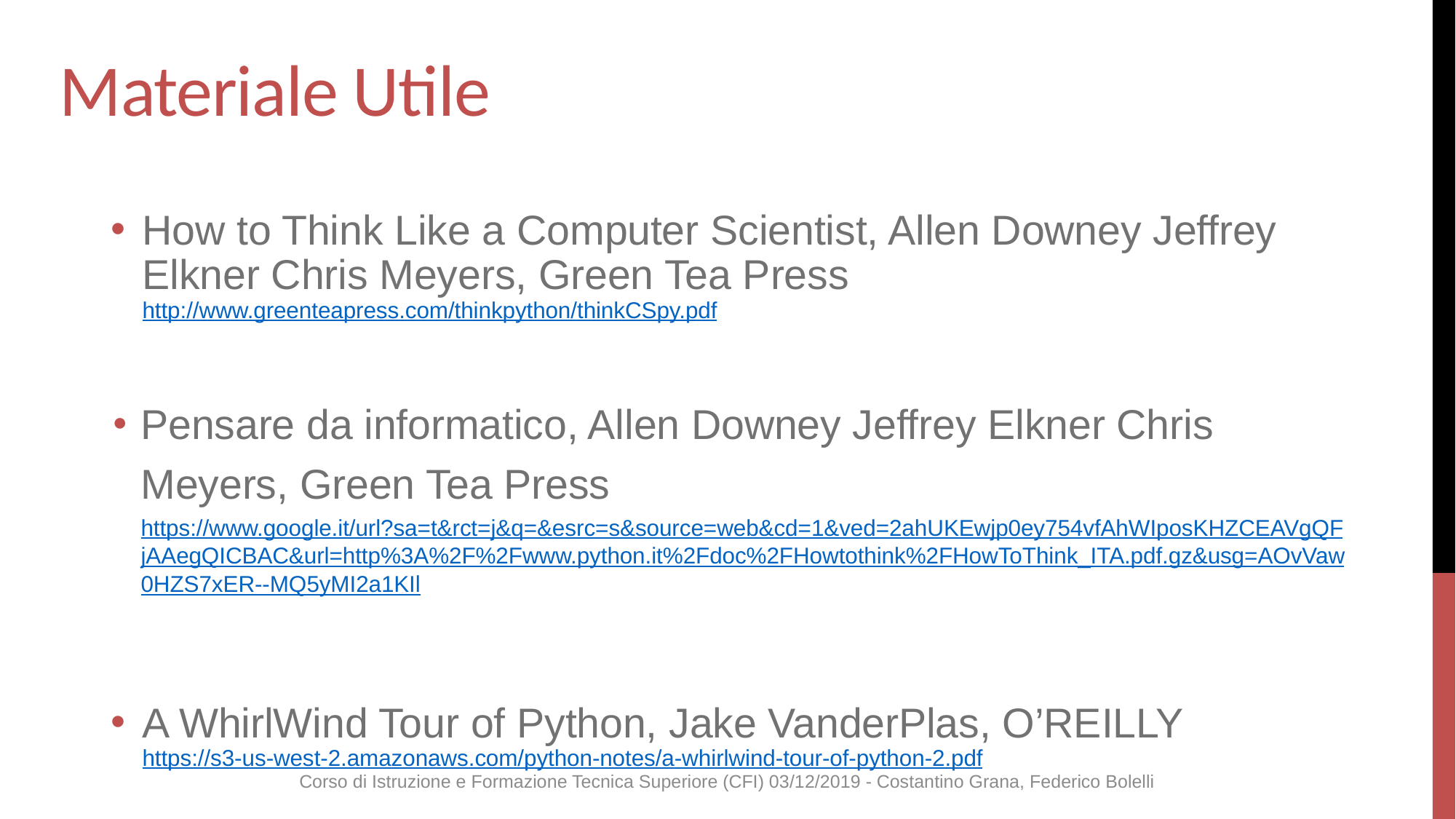

# Materiale Utile
How to Think Like a Computer Scientist, Allen Downey Jeffrey Elkner Chris Meyers, Green Tea Press
http://www.greenteapress.com/thinkpython/thinkCSpy.pdf

Pensare da informatico, Allen Downey Jeffrey Elkner Chris Meyers, Green Tea Press
https://www.google.it/url?sa=t&rct=j&q=&esrc=s&source=web&cd=1&ved=2ahUKEwjp0ey754vfAhWIposKHZCEAVgQFjAAegQICBAC&url=http%3A%2F%2Fwww.python.it%2Fdoc%2FHowtothink%2FHowToThink_ITA.pdf.gz&usg=AOvVaw0HZS7xER--MQ5yMI2a1KIl

A WhirlWind Tour of Python, Jake VanderPlas, O’REILLY
https://s3-us-west-2.amazonaws.com/python-notes/a-whirlwind-tour-of-python-2.pdf

Corso di Istruzione e Formazione Tecnica Superiore (CFI) 03/12/2019 - Costantino Grana, Federico Bolelli